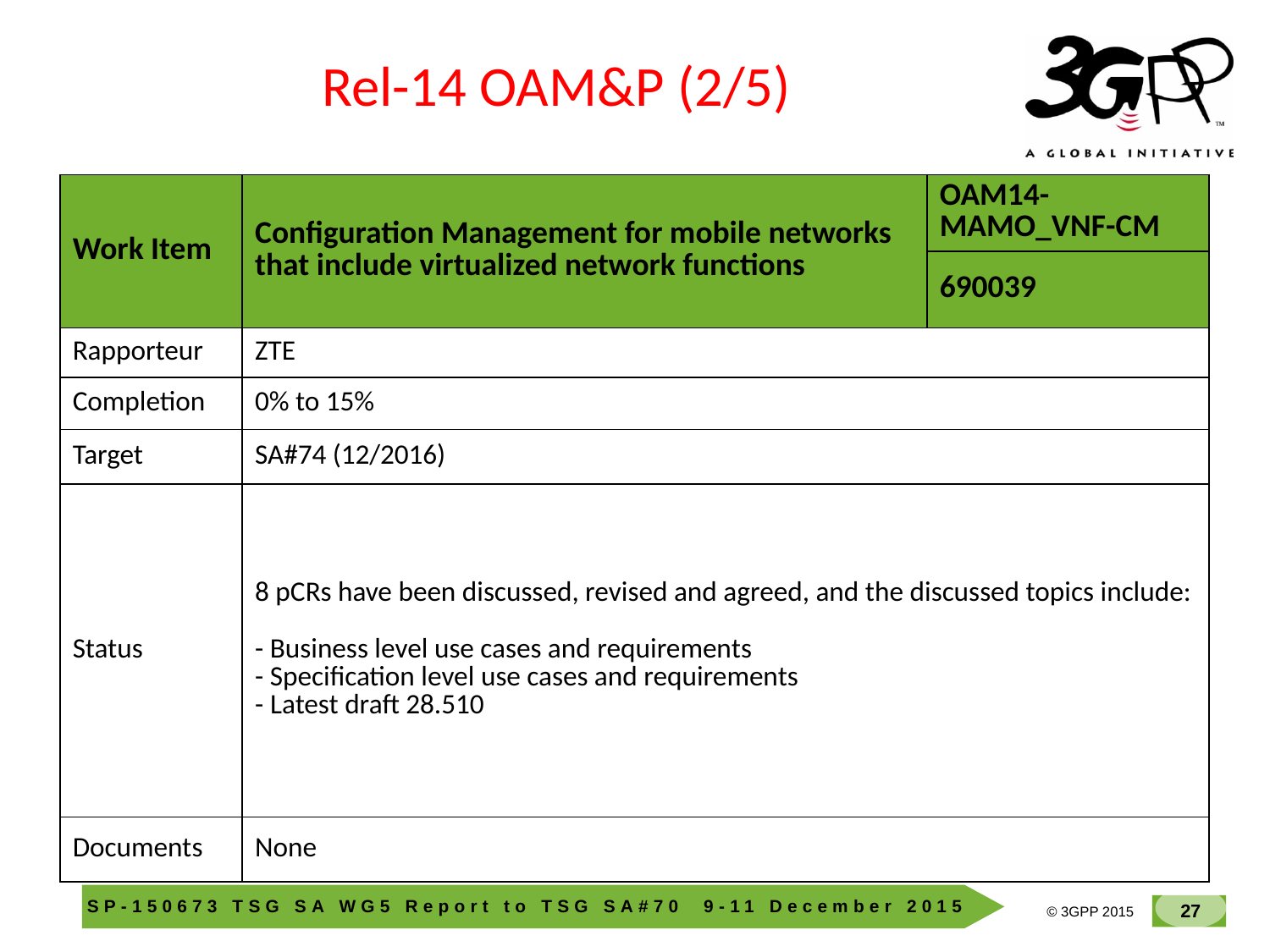

Rel-14 OAM&P (2/5)
| Work Item | Configuration Management for mobile networks that include virtualized network functions | OAM14-MAMO\_VNF-CM |
| --- | --- | --- |
|  |  | 690039 |
| Rapporteur | ZTE |  |
| Completion | 0% to 15% |  |
| Target | SA#74 (12/2016) |  |
| Status | 8 pCRs have been discussed, revised and agreed, and the discussed topics include: - Business level use cases and requirements - Specification level use cases and requirements - Latest draft 28.510 |  |
| Documents | None |  |